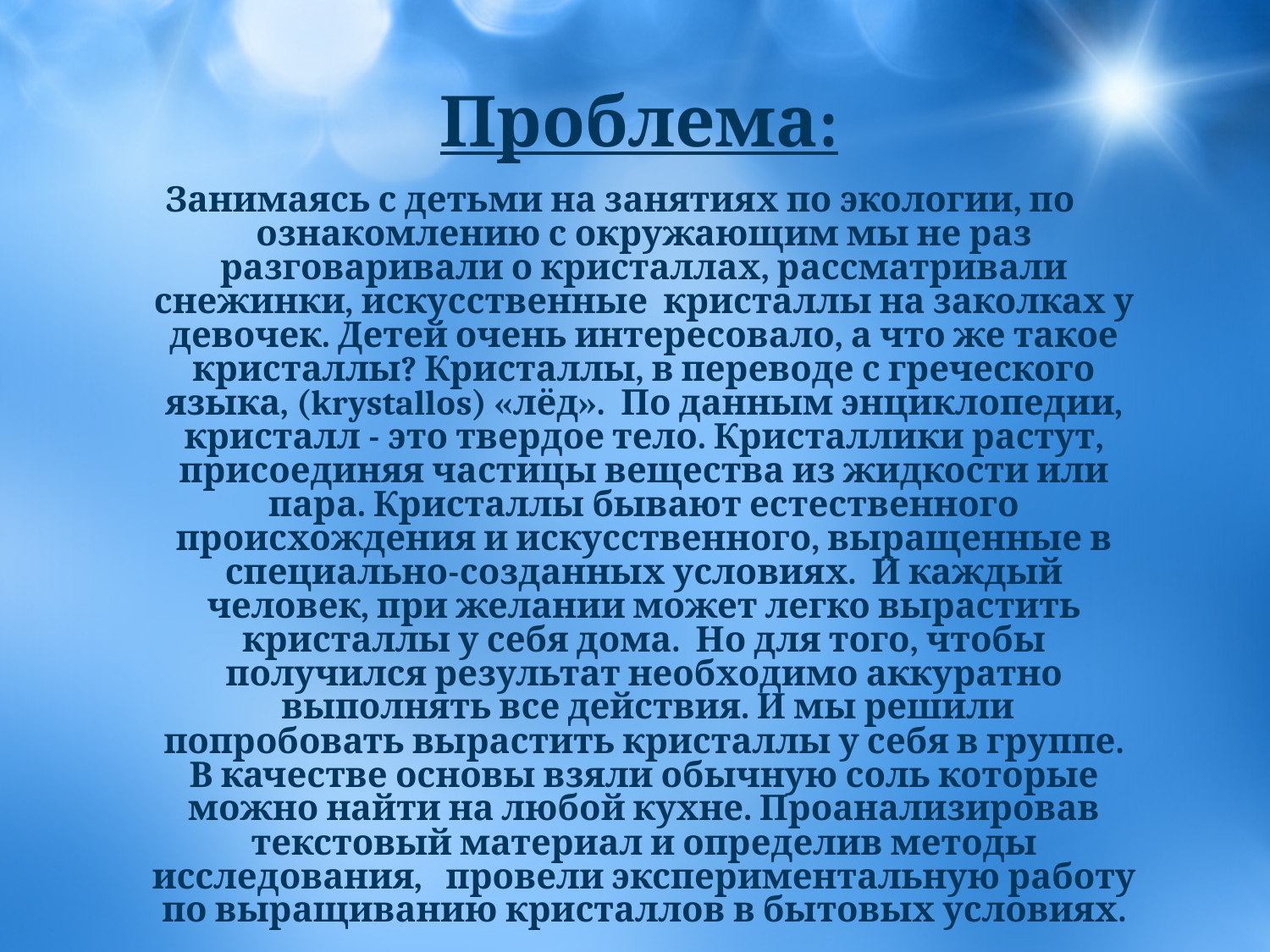

# Проблема:
Занимаясь с детьми на занятиях по экологии, по ознакомлению с окружающим мы не раз разговаривали о кристаллах, рассматривали снежинки, искусственные  кристаллы на заколках у девочек. Детей очень интересовало, а что же такое кристаллы? Кристаллы, в переводе с греческого языка, (krystallos) «лёд».  По данным энциклопедии, кристалл - это твердое тело. Кристаллики растут, присоединяя частицы вещества из жидкости или пара. Кристаллы бывают естественного происхождения и искусственного, выращенные в специально-созданных условиях.  И каждый человек, при желании может легко вырастить кристаллы у себя дома.  Но для того, чтобы получился результат необходимо аккуратно  выполнять все действия. И мы решили попробовать вырастить кристаллы у себя в группе. В качестве основы взяли обычную соль которые можно найти на любой кухне. Проанализировав текстовый материал и определив методы исследования,   провели экспериментальную работу по выращиванию кристаллов в бытовых условиях.